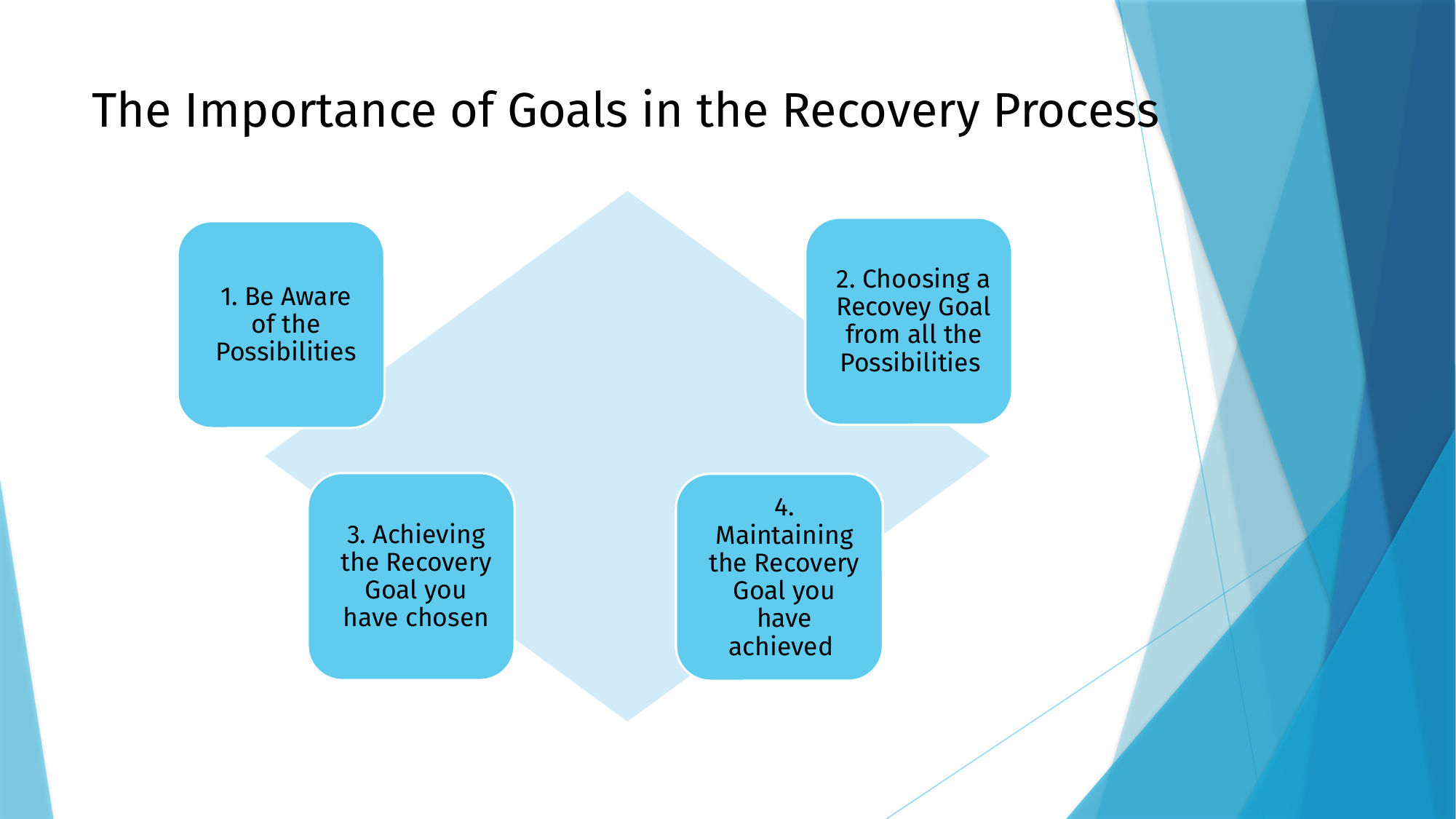

# The Importance of Goals in the Recovery Process
1. Be Aware of the Possibilities
2. Choosing a Recovey Goal from all the Possibilities
3. Achieving the Recovery Goal you have chosen
4. Maintaining the Recovery Goal you have achieved